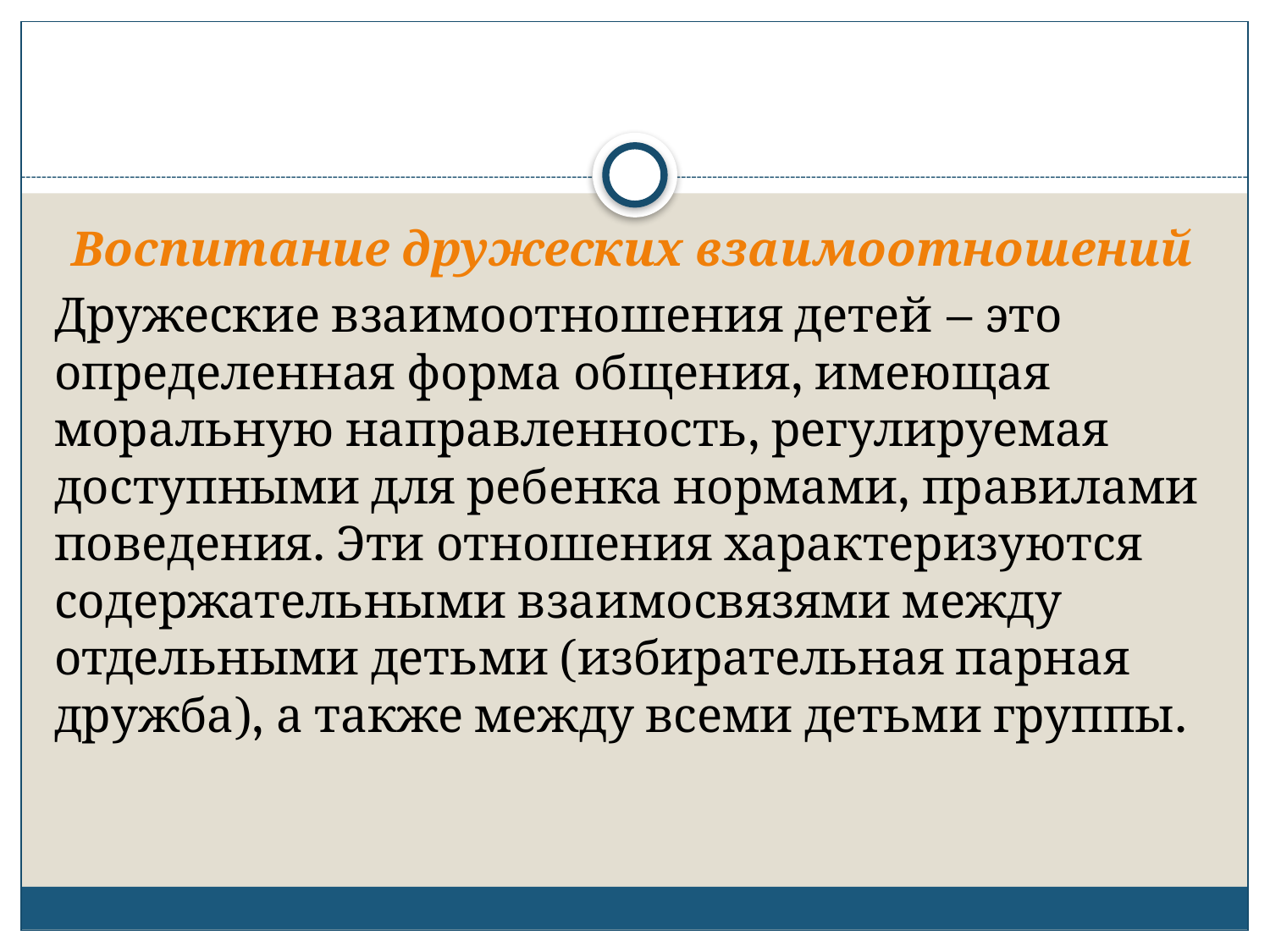

Воспитание дружеских взаимоотношений
Дружеские взаимоотношения детей – это определенная форма общения, имеющая моральную направленность, регулируемая доступными для ребенка нормами, правилами поведения. Эти отношения характеризуются содержательными взаимосвязями между отдельными детьми (избирательная парная дружба), а также между всеми детьми группы.